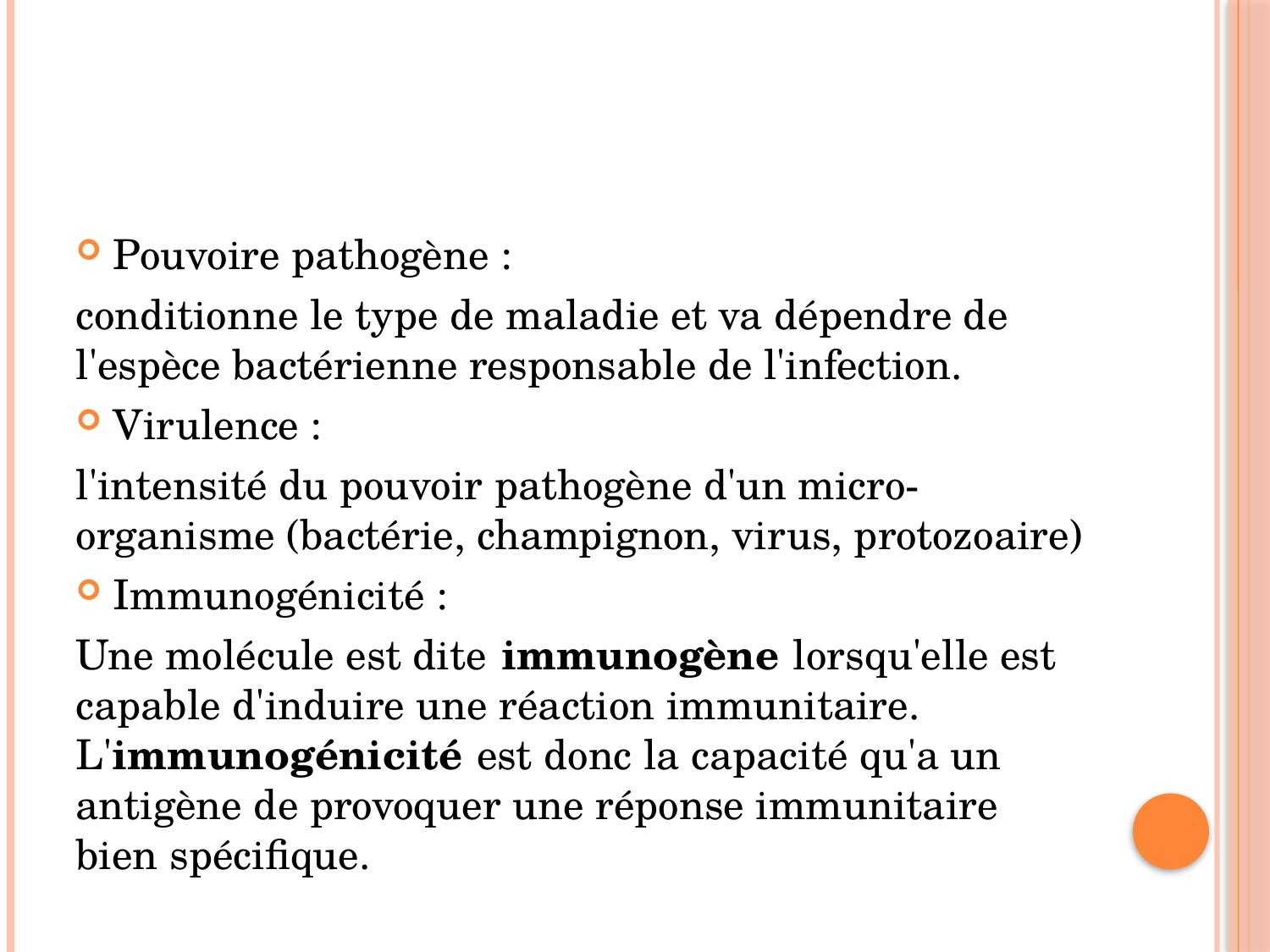

#
Pouvoire pathogène :
conditionne le type de maladie et va dépendre de l'espèce bactérienne responsable de l'infection.
Virulence :
l'intensité du pouvoir pathogène d'un micro-organisme (bactérie, champignon, virus, protozoaire)
Immunogénicité :
Une molécule est dite immunogène lorsqu'elle est capable d'induire une réaction immunitaire. L'immunogénicité est donc la capacité qu'a un antigène de provoquer une réponse immunitaire bien spécifique.